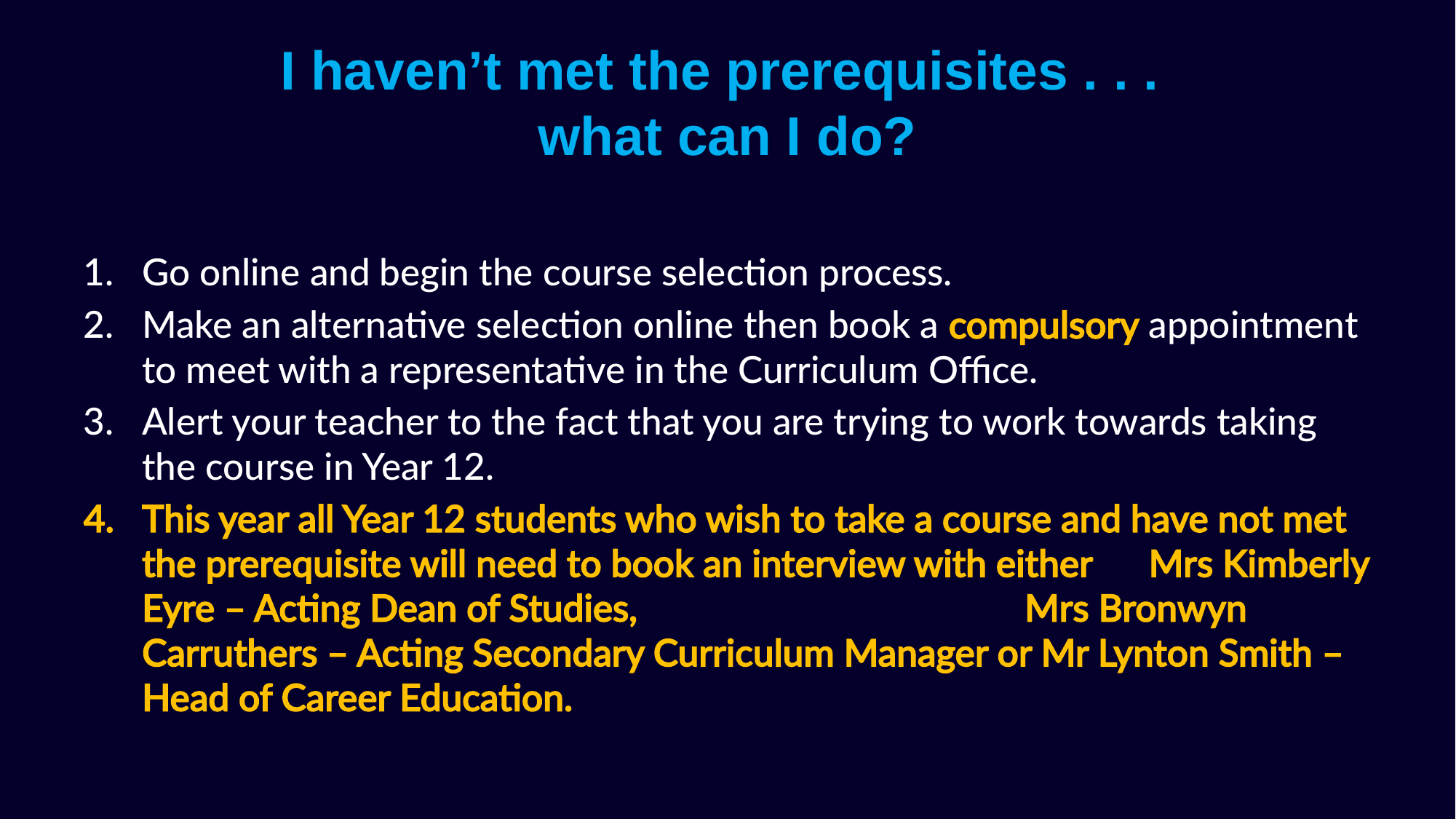

# I haven’t met the prerequisites . . . what can I do?

Go online and begin the course selection process.
Make an alternative selection online then book a compulsory appointment to meet with a representative in the Curriculum Office.
Alert your teacher to the fact that you are trying to work towards taking the course in Year 12.
This year all Year 12 students who wish to take a course and have not met the prerequisite will need to book an interview with either      Mrs Kimberly Eyre – Acting Dean of Studies,                                         Mrs Bronwyn Carruthers – Acting Secondary Curriculum Manager or Mr Lynton Smith – Head of Career Education.